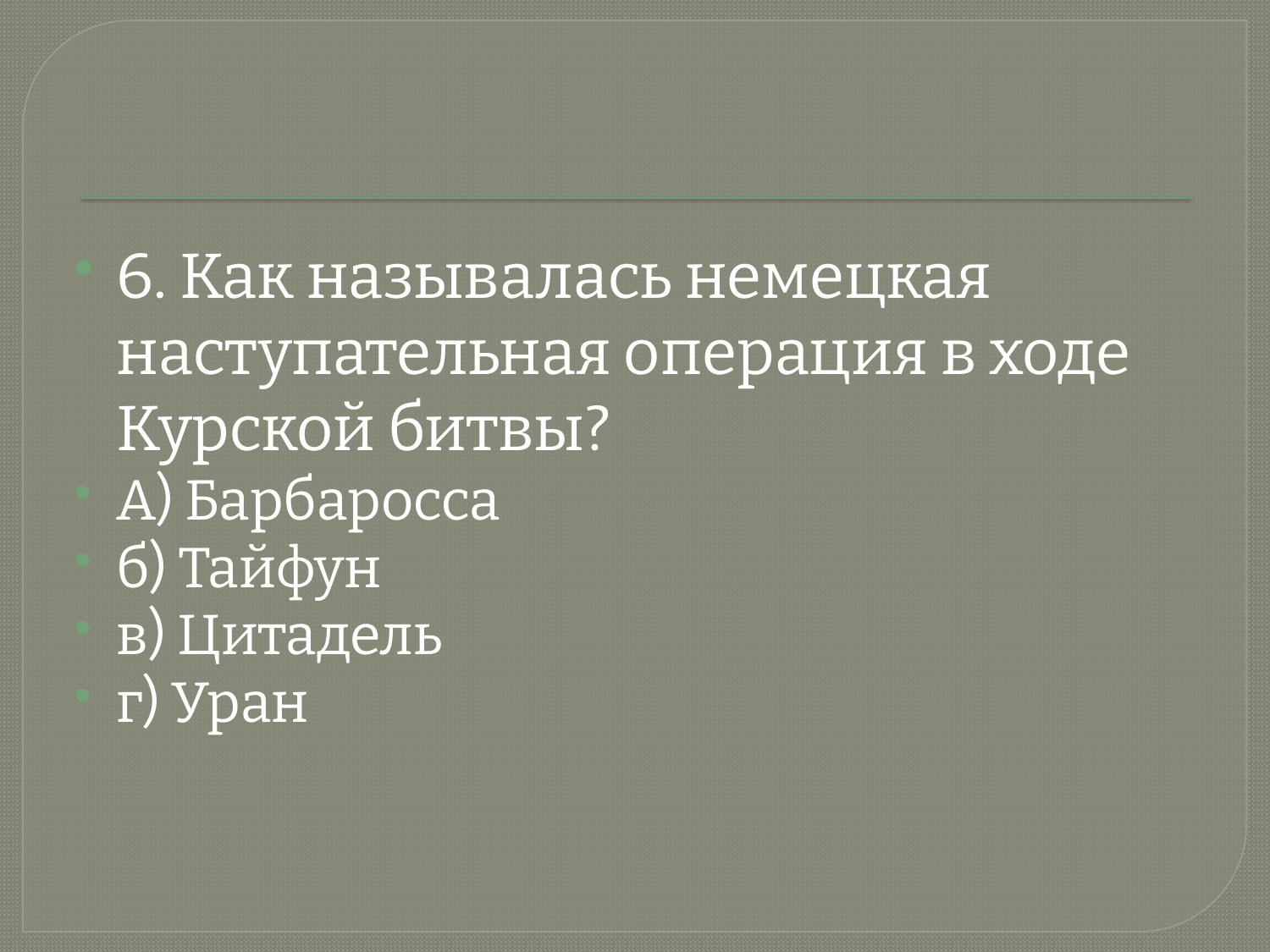

6. Как называлась немецкая наступательная операция в ходе Курской битвы?
А) Барбаросса
б) Тайфун
в) Цитадель
г) Уран